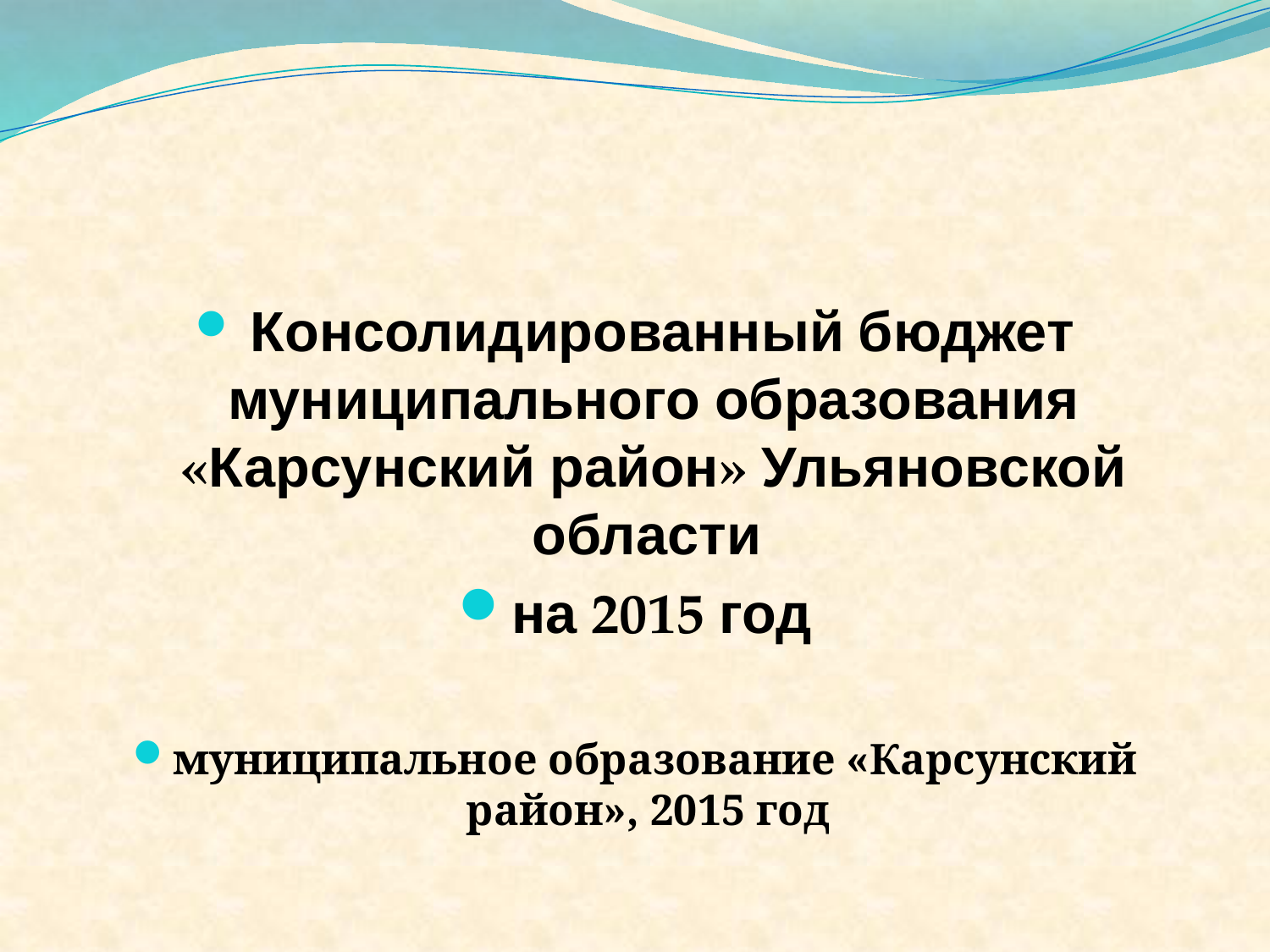

#

 Консолидированный бюджет муниципального образования «Карсунский район» Ульяновской области
на 2015 год

муниципальное образование «Карсунский район», 2015 год